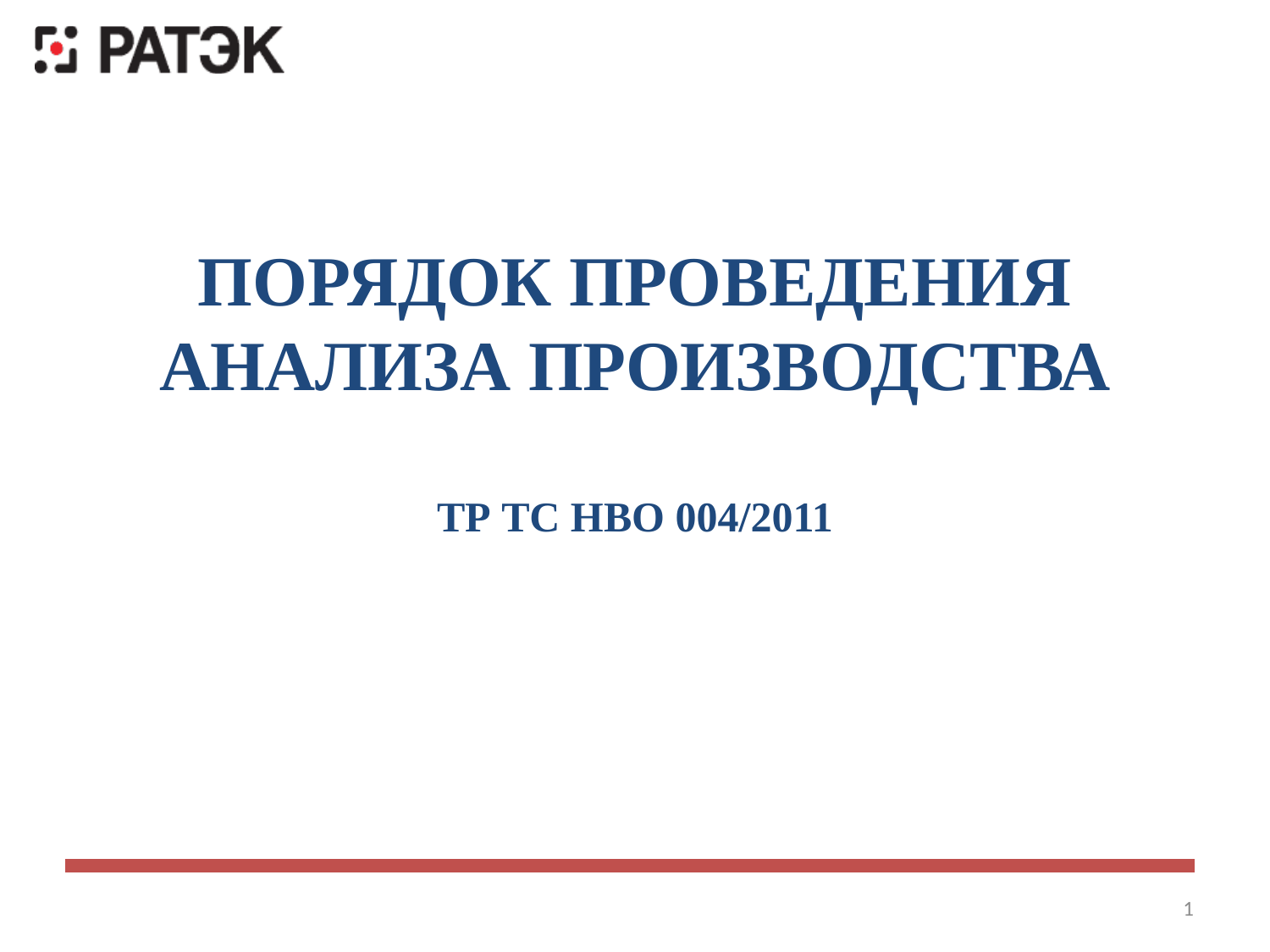

# Порядок проведения анализа производства ТР ТС НВО 004/2011
1